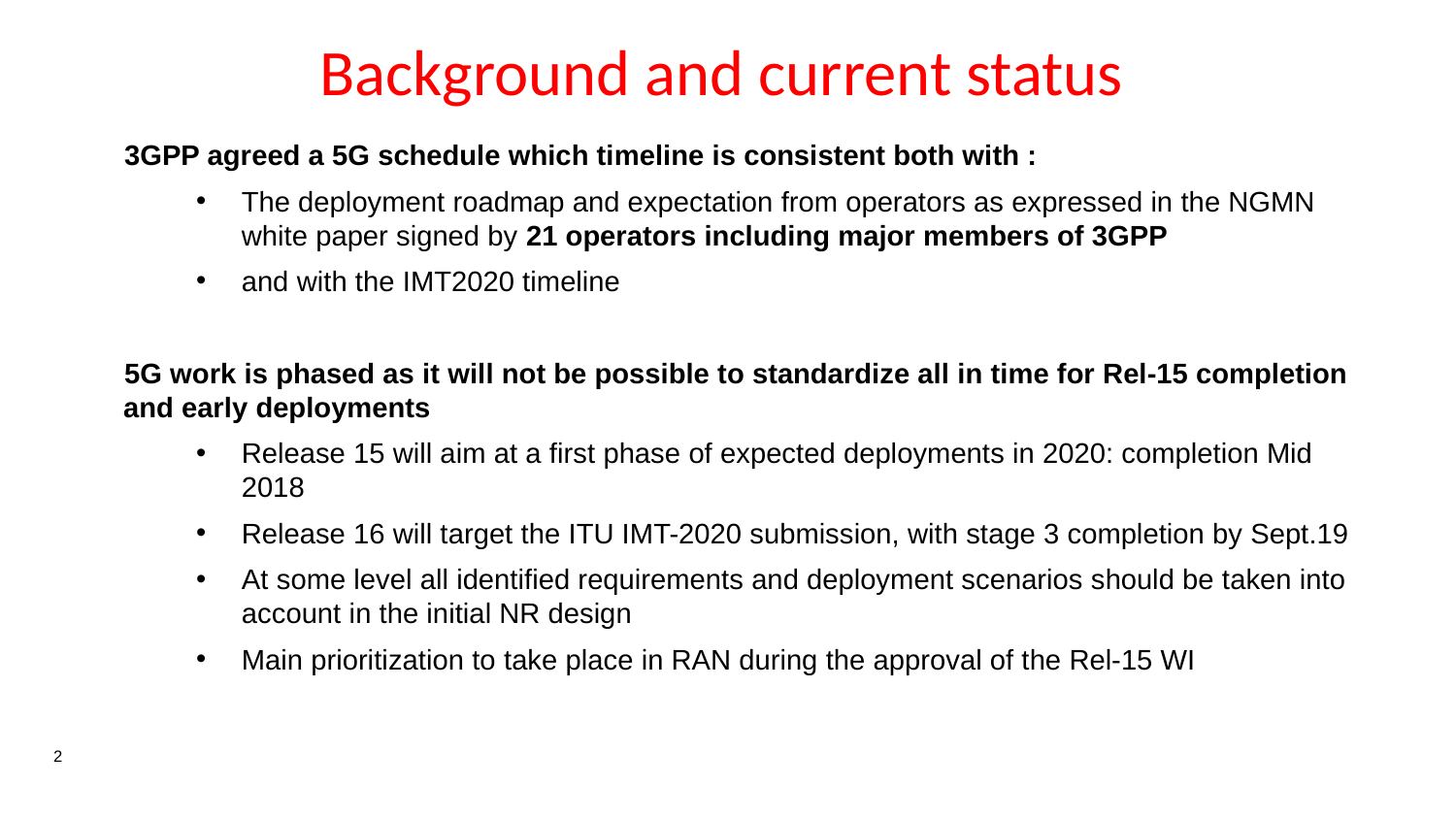

Background and current status
3GPP agreed a 5G schedule which timeline is consistent both with :
The deployment roadmap and expectation from operators as expressed in the NGMN white paper signed by 21 operators including major members of 3GPP
and with the IMT2020 timeline

5G work is phased as it will not be possible to standardize all in time for Rel-15 completion and early deployments
Release 15 will aim at a first phase of expected deployments in 2020: completion Mid 2018
Release 16 will target the ITU IMT-2020 submission, with stage 3 completion by Sept.19
At some level all identified requirements and deployment scenarios should be taken into account in the initial NR design
Main prioritization to take place in RAN during the approval of the Rel-15 WI